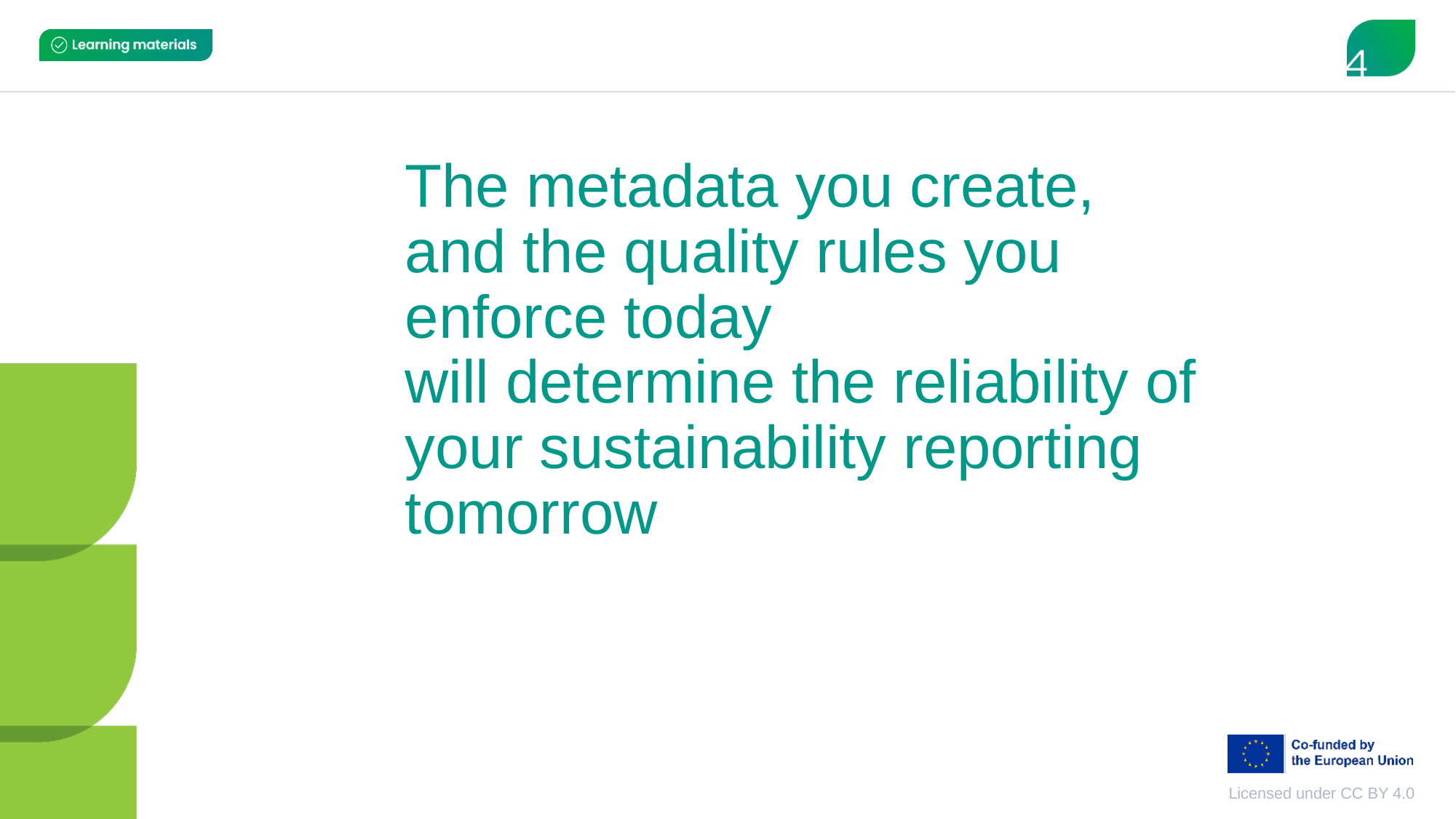

# The metadata you create, and the quality rules you enforce today will determine the reliability of your sustainability reporting tomorrow